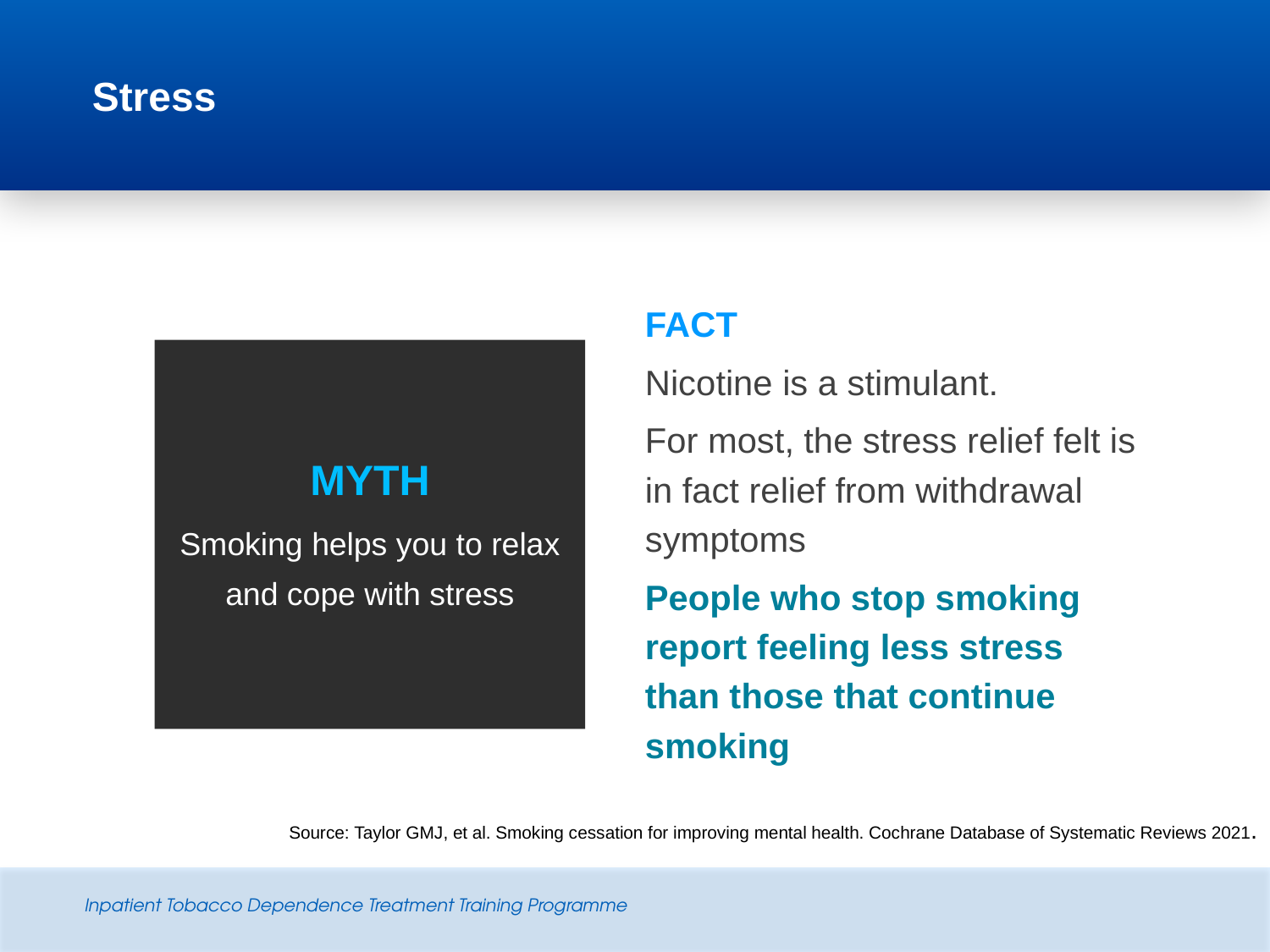

6
# Stress
FACT
Nicotine is a stimulant.
For most, the stress relief felt is in fact relief from withdrawal symptoms
People who stop smoking report feeling less stress than those that continue smoking

MYTH
Smoking helps you to relax and cope with stress

Source: Taylor GMJ, et al. Smoking cessation for improving mental health. Cochrane Database of Systematic Reviews 2021.
Inpatient Tobacco Dependence Treatment Training Programme